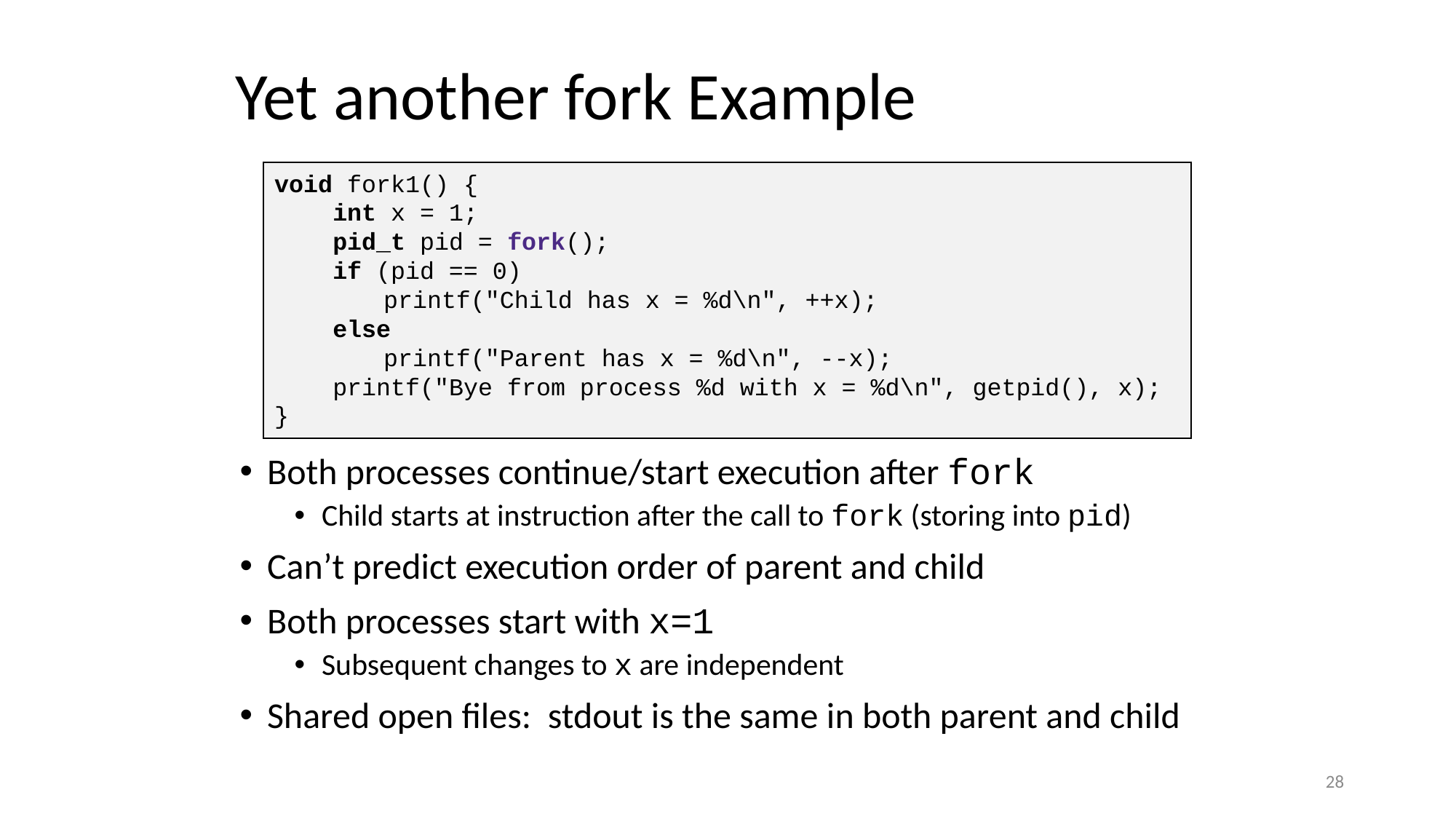

# Yet another fork Example
void fork1() {
    int x = 1;
    pid_t pid = fork();
    if (pid == 0)
	printf("Child has x = %d\n", ++x);
    else
	printf("Parent has x = %d\n", --x);
    printf("Bye from process %d with x = %d\n", getpid(), x);
}
Both processes continue/start execution after fork
Child starts at instruction after the call to fork (storing into pid)
Can’t predict execution order of parent and child
Both processes start with x=1
Subsequent changes to x are independent
Shared open files:  stdout is the same in both parent and child

28